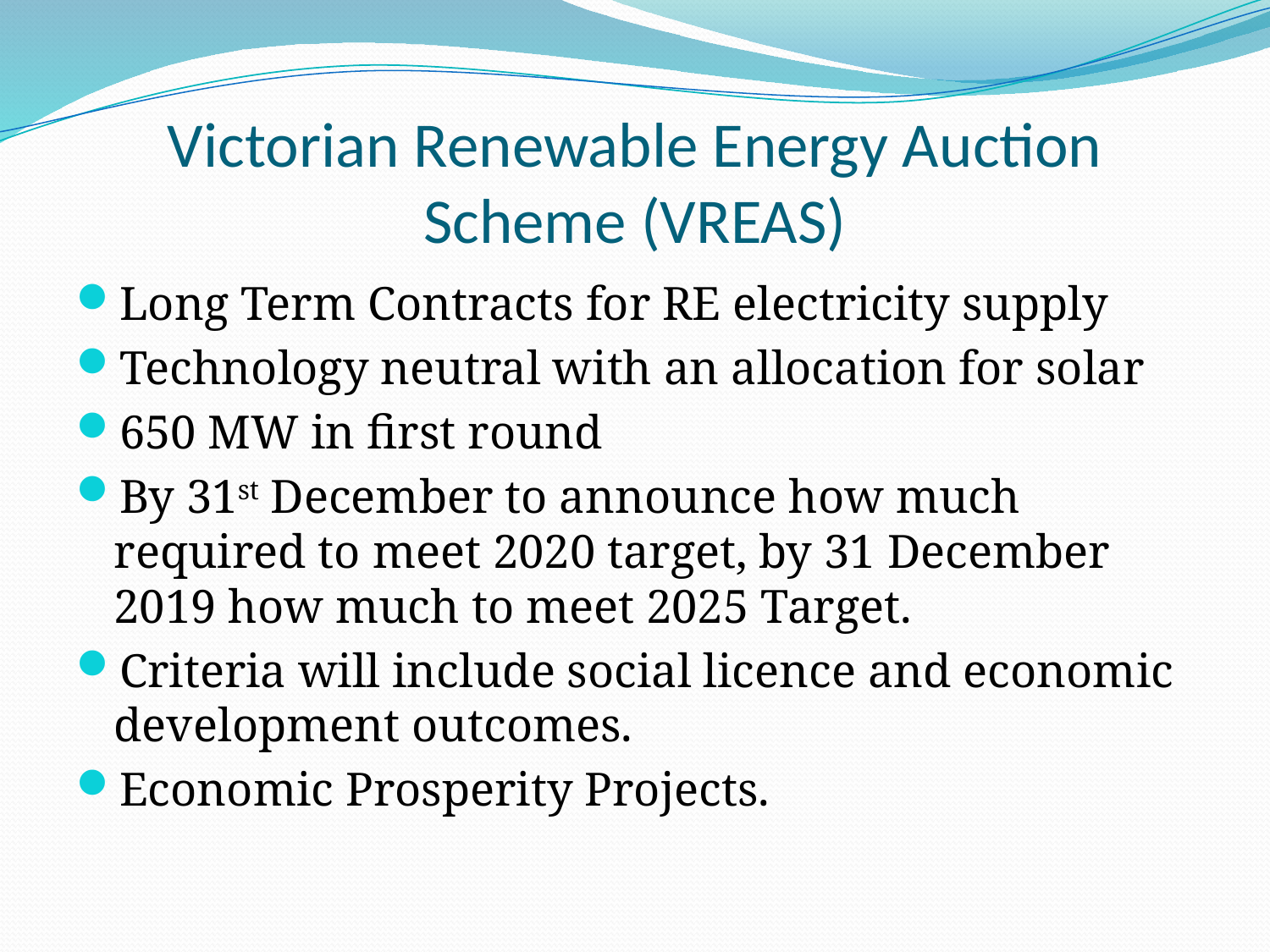

# Victorian Renewable Energy Auction Scheme (VREAS)
Long Term Contracts for RE electricity supply
Technology neutral with an allocation for solar
650 MW in first round
By 31st December to announce how much required to meet 2020 target, by 31 December 2019 how much to meet 2025 Target.
Criteria will include social licence and economic development outcomes.
Economic Prosperity Projects.